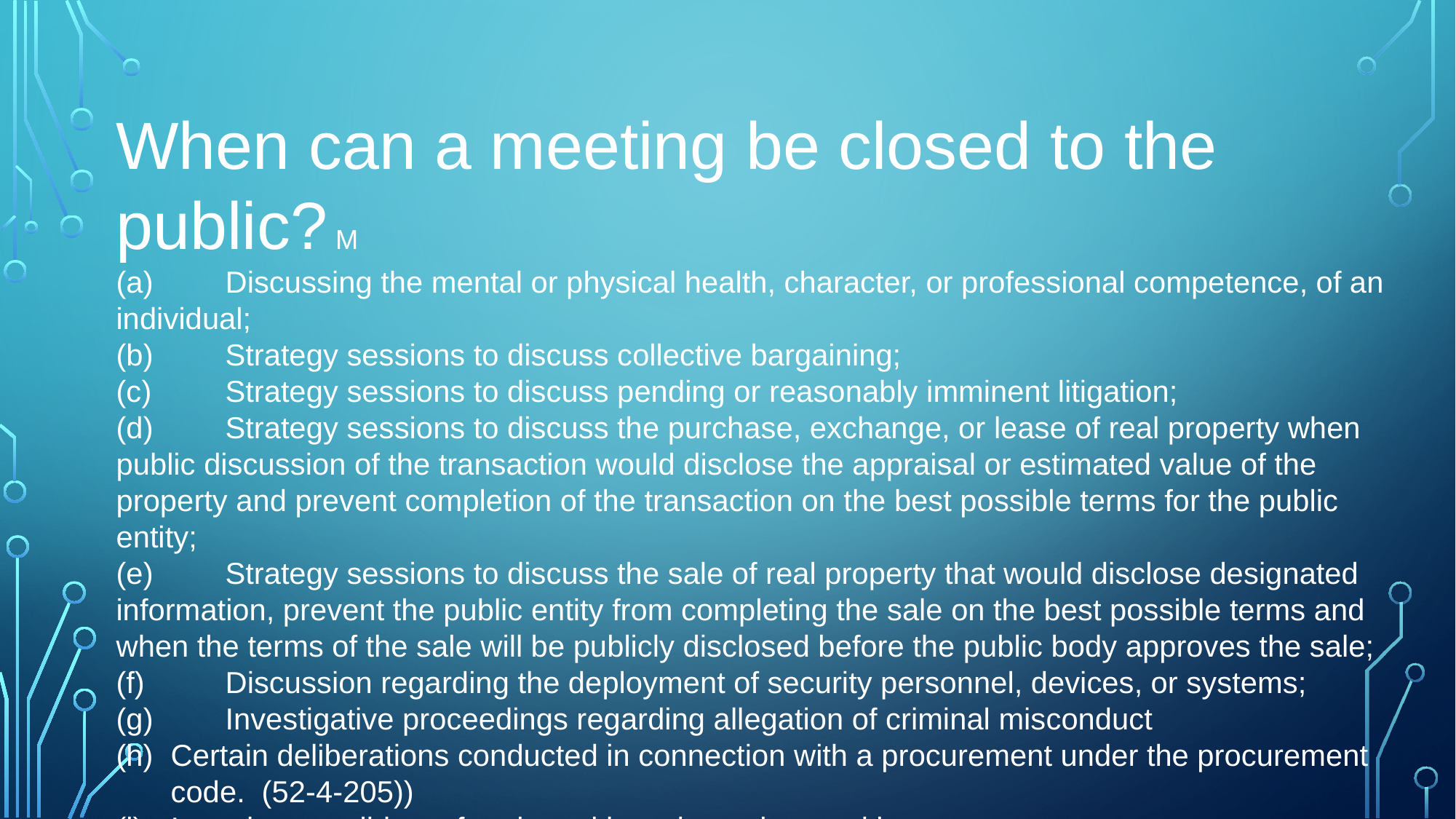

When can a meeting be closed to the public? M
(a) 	Discussing the mental or physical health, character, or professional competence, of an individual;
(b) 	Strategy sessions to discuss collective bargaining;
(c) 	Strategy sessions to discuss pending or reasonably imminent litigation;
(d) 	Strategy sessions to discuss the purchase, exchange, or lease of real property when public discussion of the transaction would disclose the appraisal or estimated value of the property and prevent completion of the transaction on the best possible terms for the public entity;
(e)  	Strategy sessions to discuss the sale of real property that would disclose designated information, prevent the public entity from completing the sale on the best possible terms and when the terms of the sale will be publicly disclosed before the public body approves the sale;
(f)  	Discussion regarding the deployment of security personnel, devices, or systems;
(g)	Investigative proceedings regarding allegation of criminal misconduct
Certain deliberations conducted in connection with a procurement under the procurement code.  (52-4-205))
Interview candidates for elected board member positions